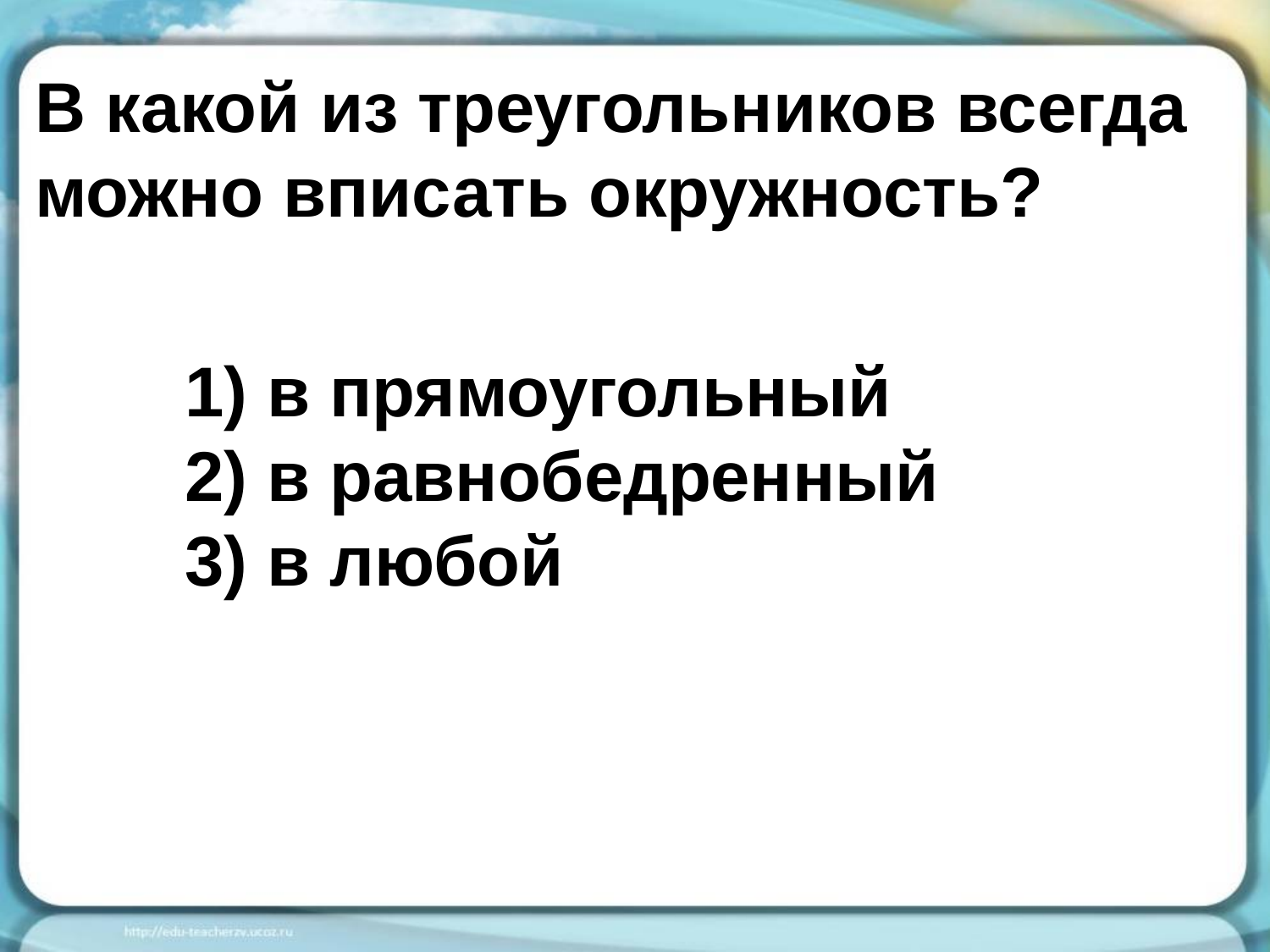

# В какой из треугольников всегда можно вписать окружность?
1) в прямоугольный
2) в равнобедренный
3) в любой